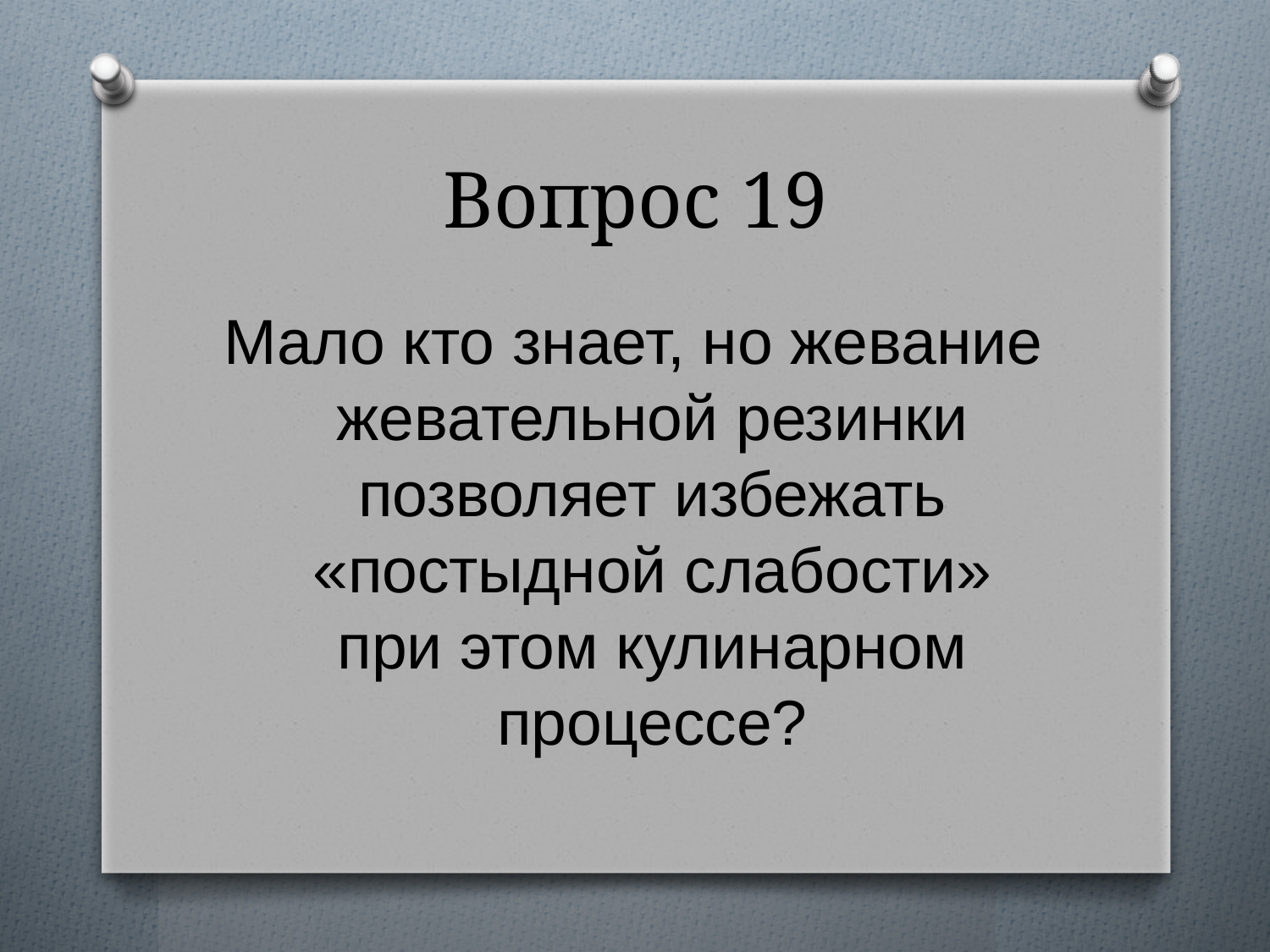

# Вопрос 19
Мало кто знает, но жевание жевательной резинки позволяет избежать «постыдной слабости» при этом кулинарном процессе?